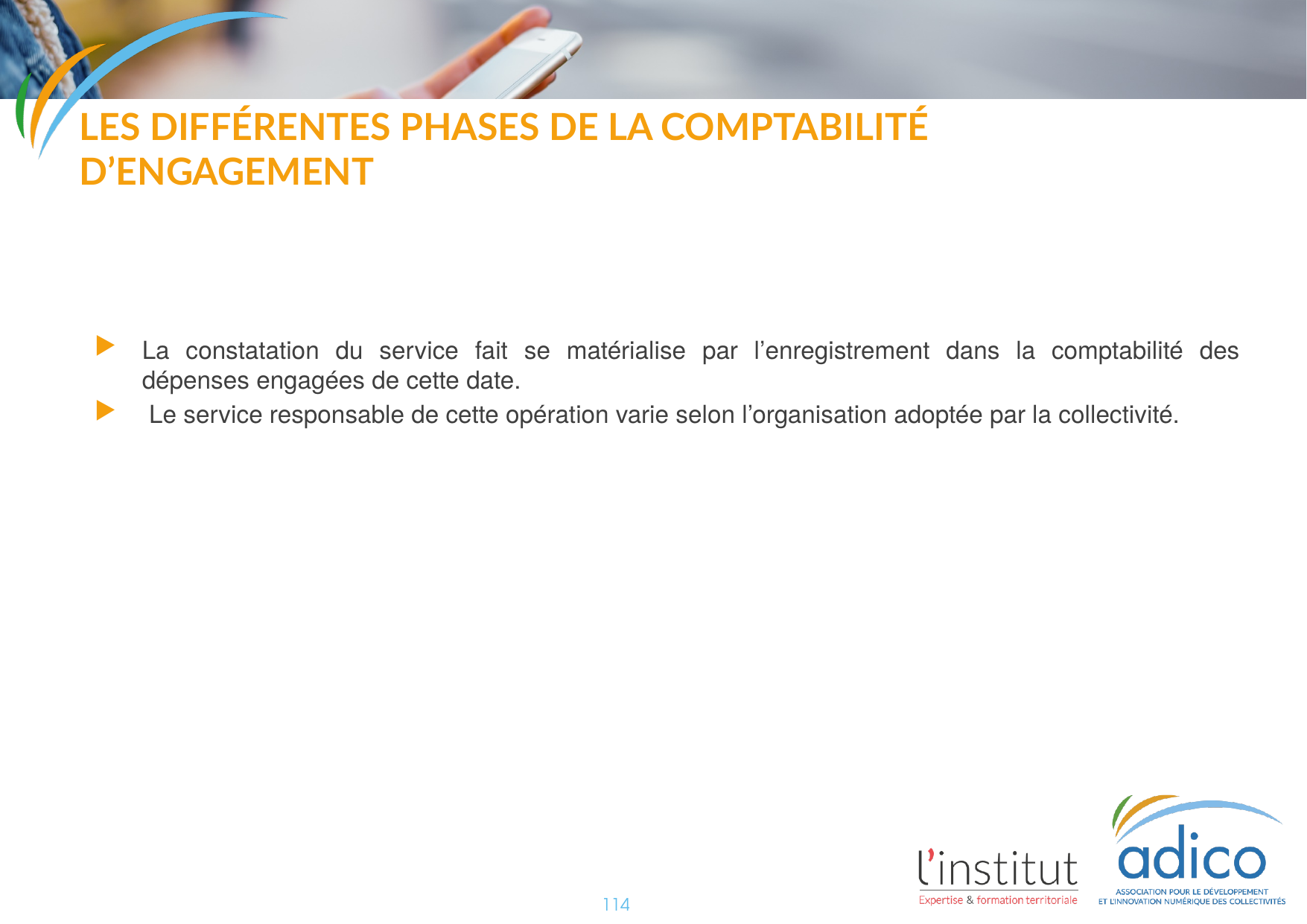

# Les différentes phases de la comptabilité d’engagement
La constatation du service fait se matérialise par l’enregistrement dans la comptabilité des dépenses engagées de cette date.
 Le service responsable de cette opération varie selon l’organisation adoptée par la collectivité.